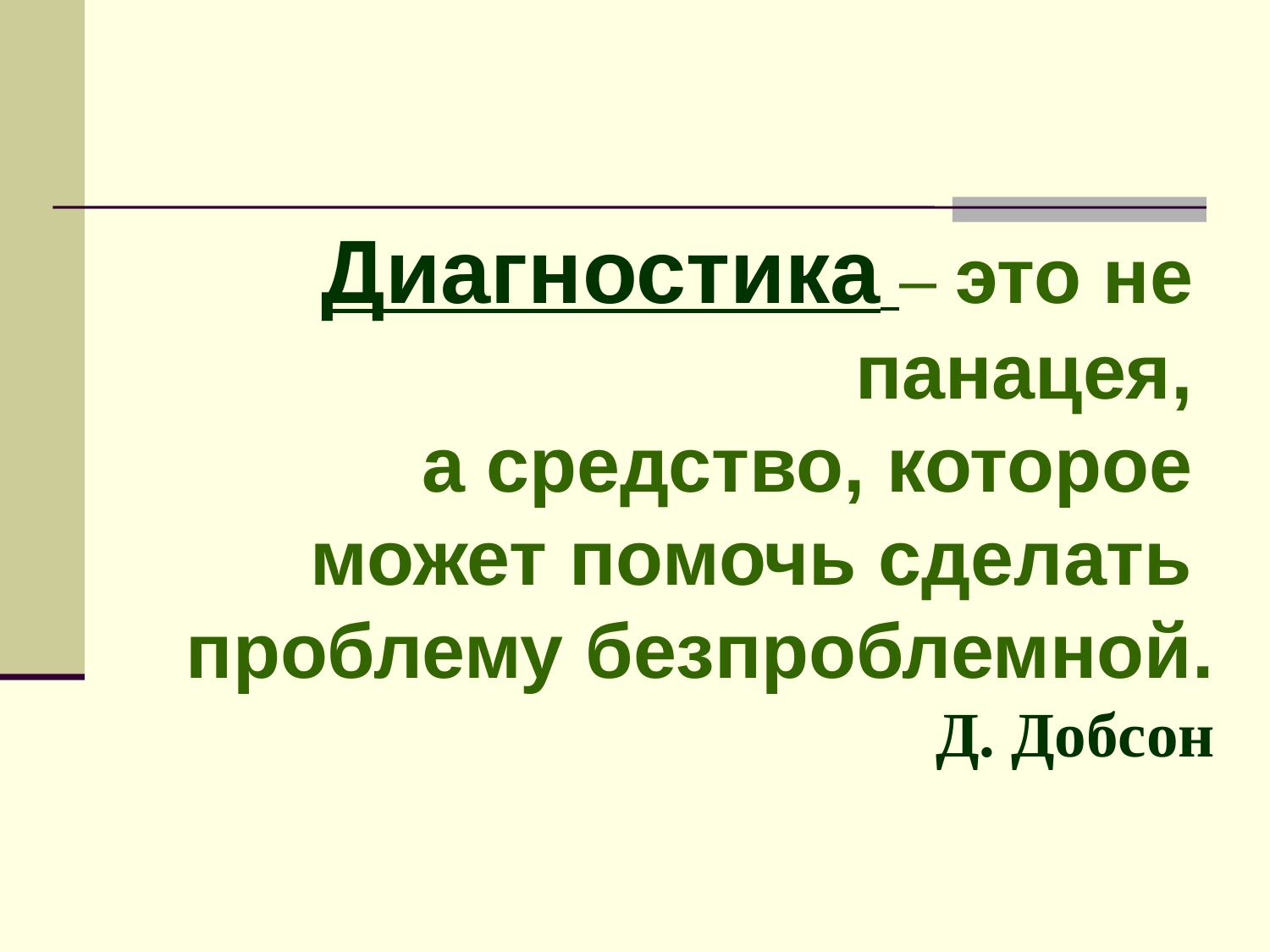

# Диагностика – это не  панацея, а средство, которое может помочь сделать проблему безпроблемной. Д. Добсон